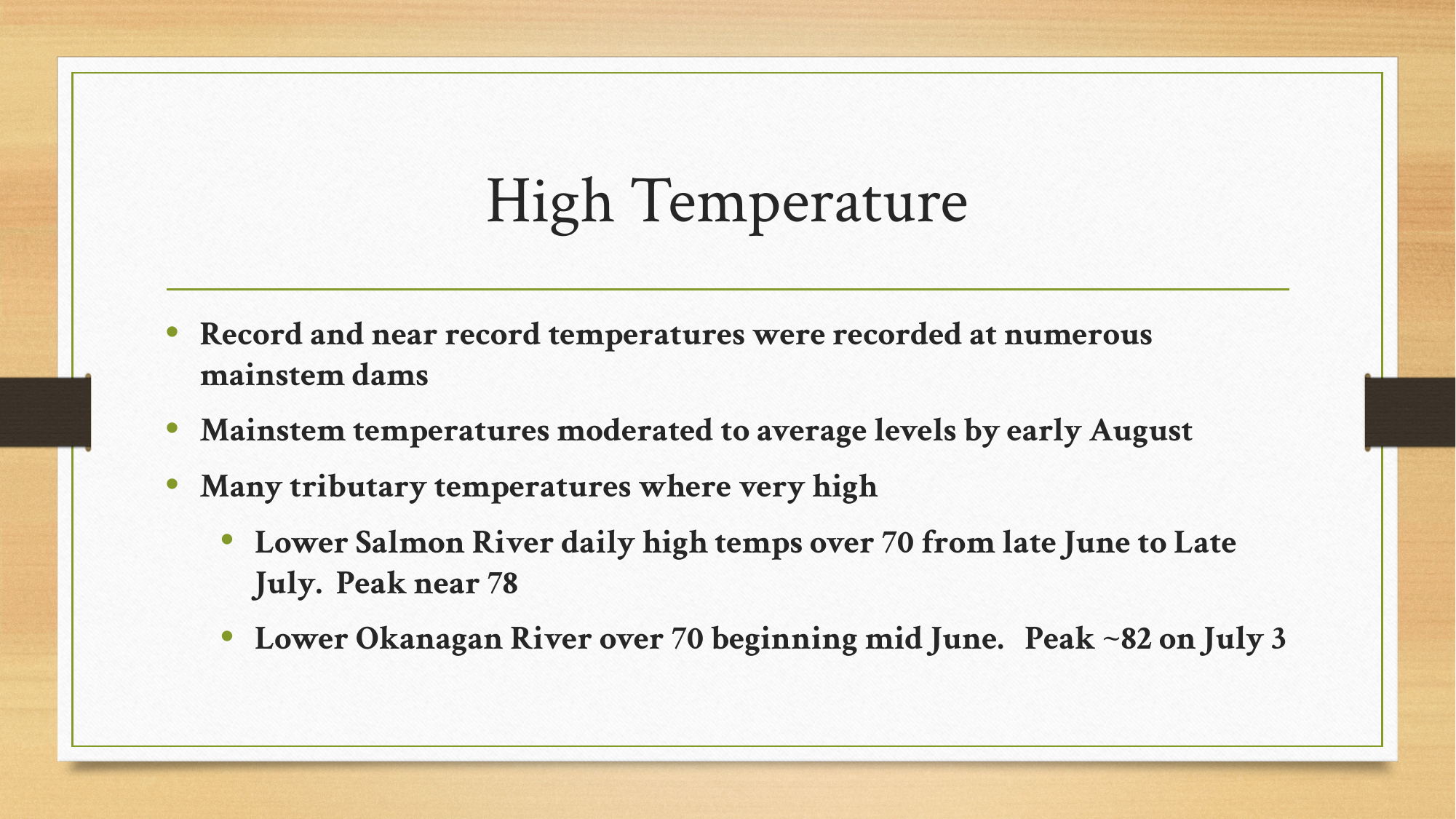

# High Temperature
Record and near record temperatures were recorded at numerous mainstem dams
Mainstem temperatures moderated to average levels by early August
Many tributary temperatures where very high
Lower Salmon River daily high temps over 70 from late June to Late July.  Peak near 78
Lower Okanagan River over 70 beginning mid June.   Peak ~82 on July 3